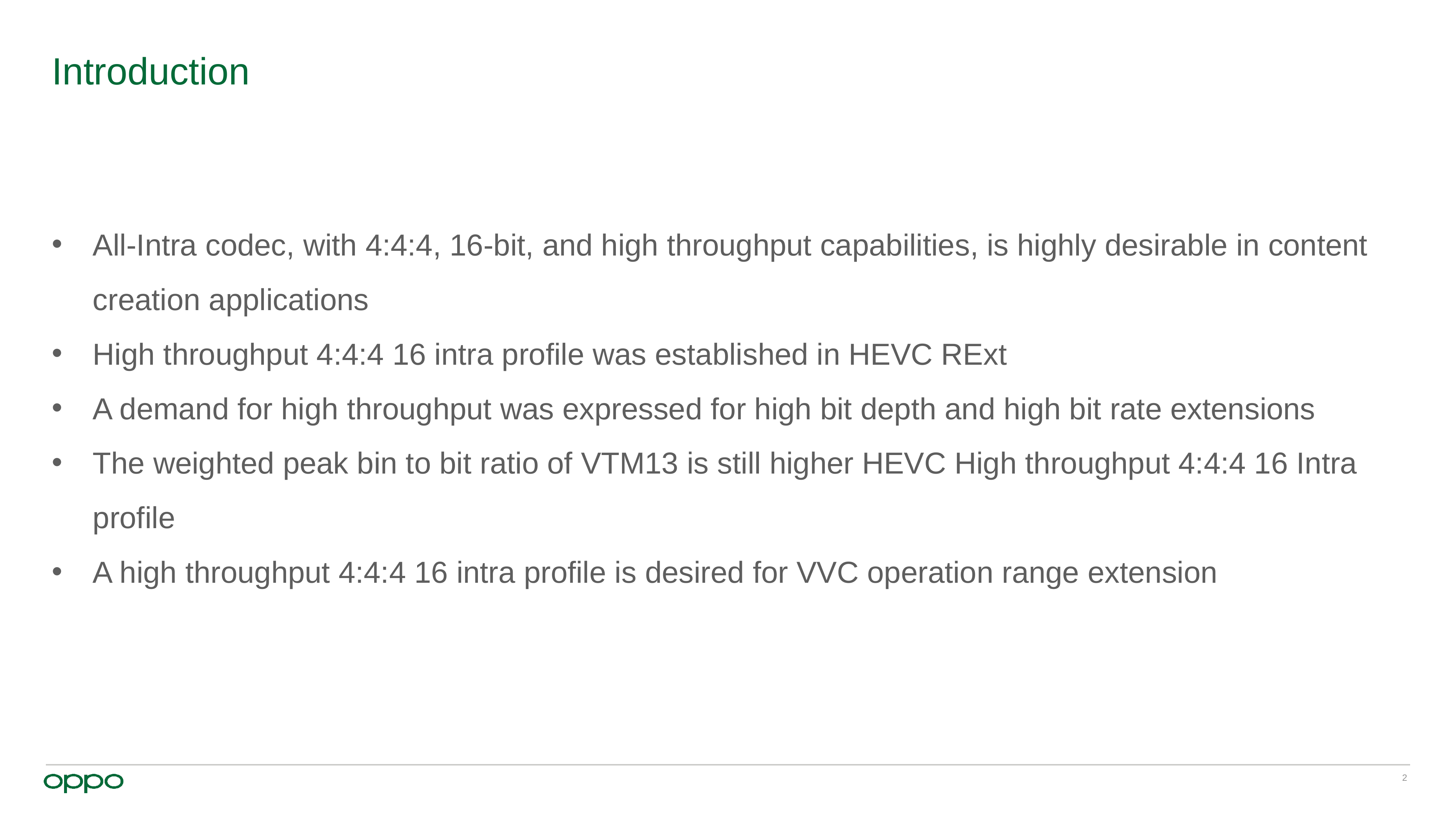

# Introduction
All-Intra codec, with 4:4:4, 16-bit, and high throughput capabilities, is highly desirable in content creation applications
High throughput 4:4:4 16 intra profile was established in HEVC RExt
A demand for high throughput was expressed for high bit depth and high bit rate extensions
The weighted peak bin to bit ratio of VTM13 is still higher HEVC High throughput 4:4:4 16 Intra profile
A high throughput 4:4:4 16 intra profile is desired for VVC operation range extension